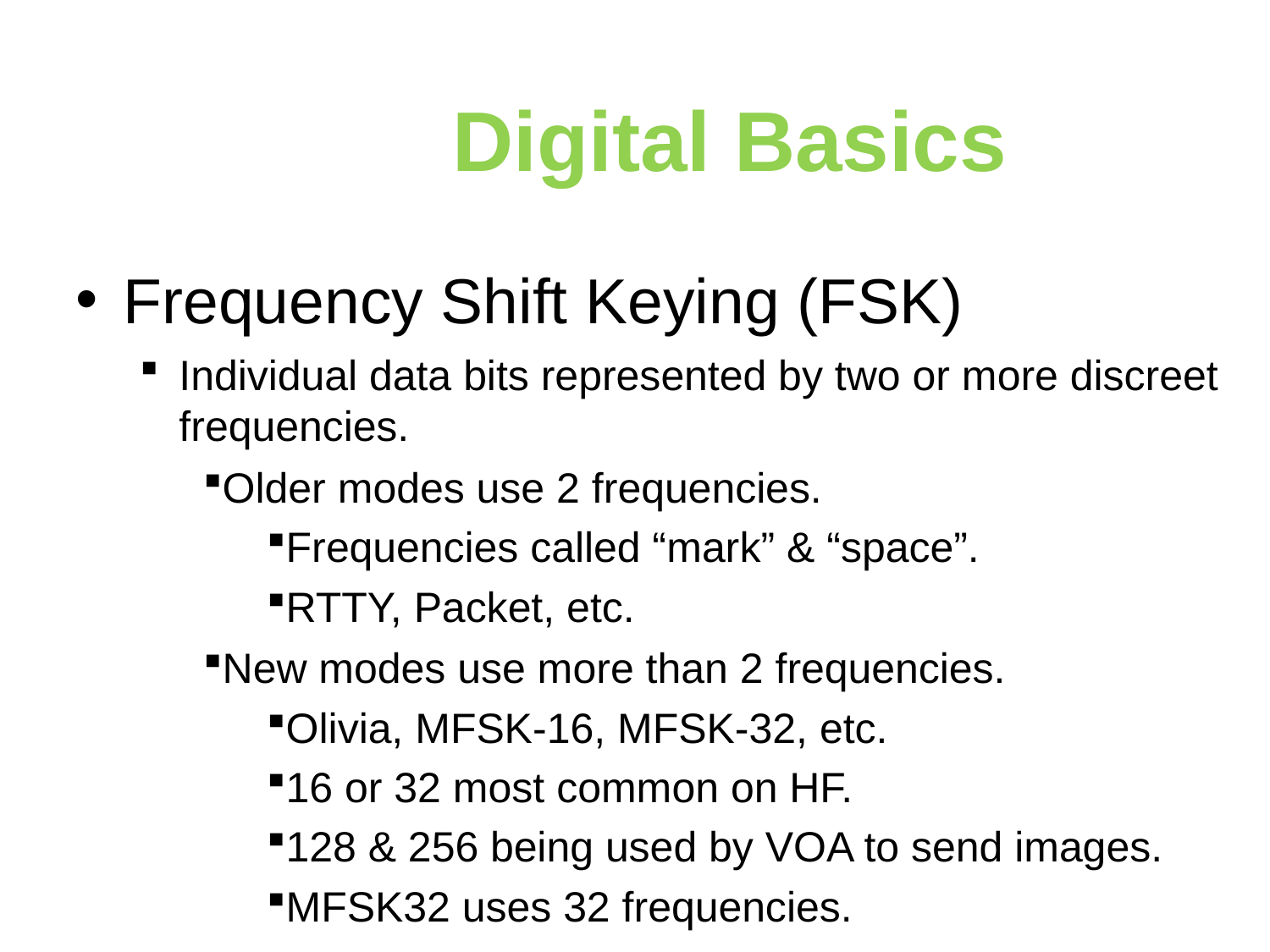

Digital Basics
Frequency Shift Keying (FSK)
Individual data bits represented by two or more discreet frequencies.
Older modes use 2 frequencies.
Frequencies called “mark” & “space”.
RTTY, Packet, etc.
New modes use more than 2 frequencies.
Olivia, MFSK-16, MFSK-32, etc.
16 or 32 most common on HF.
128 & 256 being used by VOA to send images.
MFSK32 uses 32 frequencies.